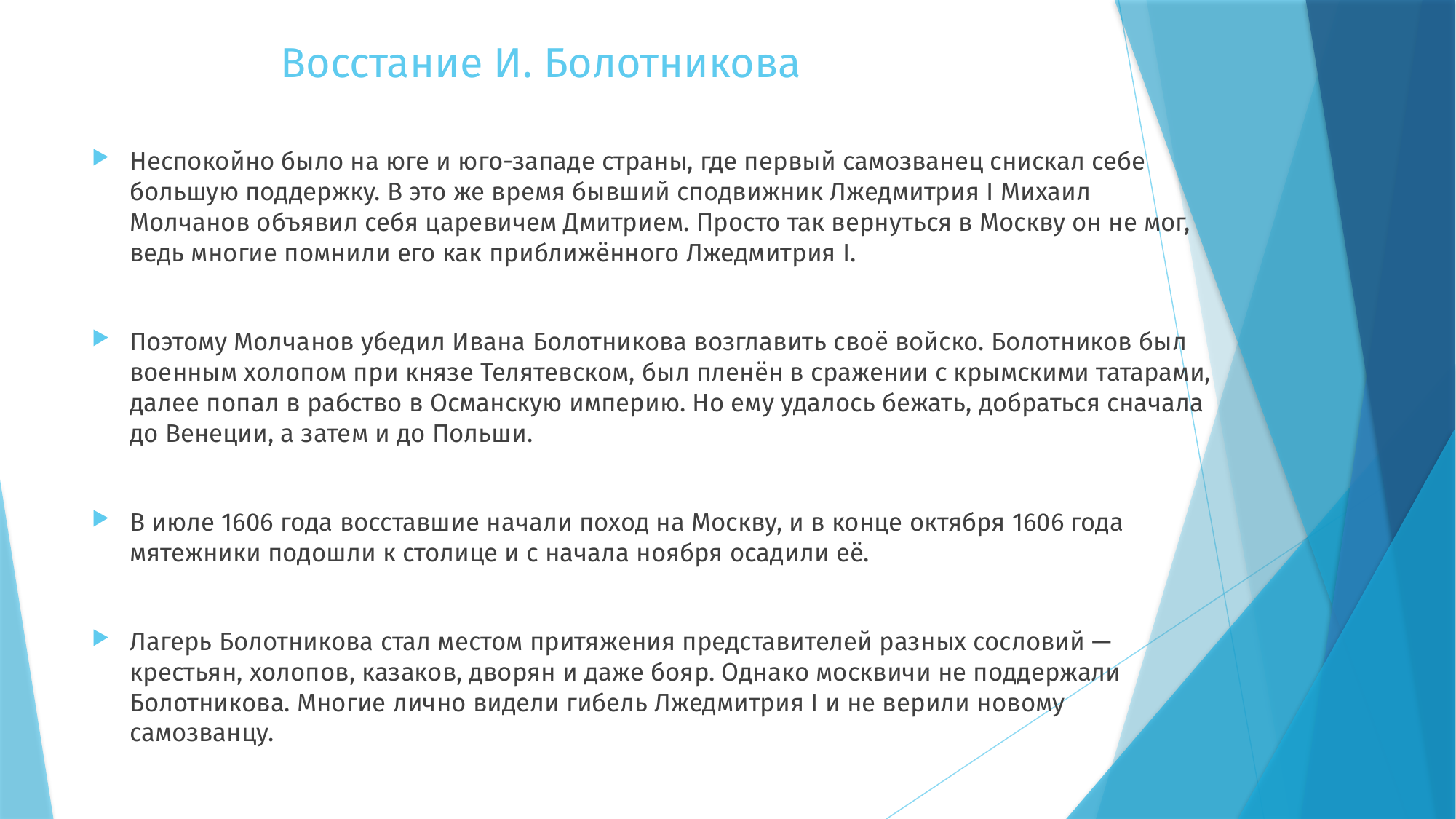

# Восстание И. Болотникова
Неспокойно было на юге и юго-западе страны, где первый самозванец снискал себе большую поддержку. В это же время бывший сподвижник Лжедмитрия I Михаил Молчанов объявил себя царевичем Дмитрием. Просто так вернуться в Москву он не мог, ведь многие помнили его как приближённого Лжедмитрия I.

Поэтому Молчанов убедил Ивана Болотникова возглавить своё войско. Болотников был военным холопом при князе Телятевском, был пленён в сражении с крымскими татарами, далее попал в рабство в Османскую империю. Но ему удалось бежать, добраться сначала до Венеции, а затем и до Польши.

В июле 1606 года восставшие начали поход на Москву, и в конце октября 1606 года мятежники подошли к столице и с начала ноября осадили её.

Лагерь Болотникова стал местом притяжения представителей разных сословий — крестьян, холопов, казаков, дворян и даже бояр. Однако москвичи не поддержали Болотникова. Многие лично видели гибель Лжедмитрия I и не верили новому самозванцу.